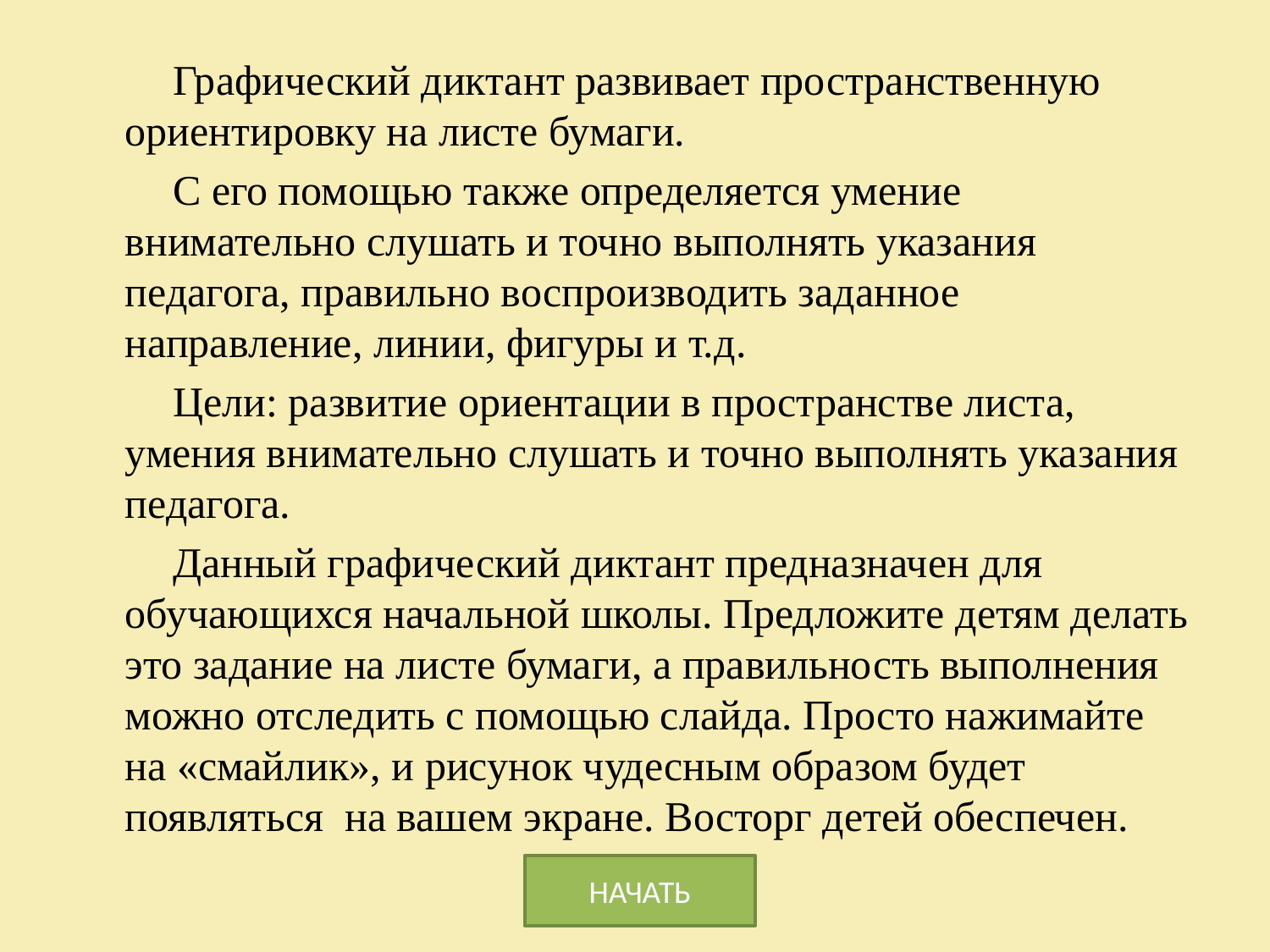

Графический диктант развивает пространственную ориентировку на листе бумаги.
С его помощью также определяется умение внимательно слушать и точно выполнять указания педагога, правильно воспроизводить заданное направление, линии, фигуры и т.д.
Цели: развитие ориентации в пространстве листа, умения внимательно слушать и точно выполнять указания педагога.
Данный графический диктант предназначен для обучающихся начальной школы. Предложите детям делать это задание на листе бумаги, а правильность выполнения можно отследить с помощью слайда. Просто нажимайте на «смайлик», и рисунок чудесным образом будет появляться  на вашем экране. Восторг детей обеспечен.
НАЧАТЬ